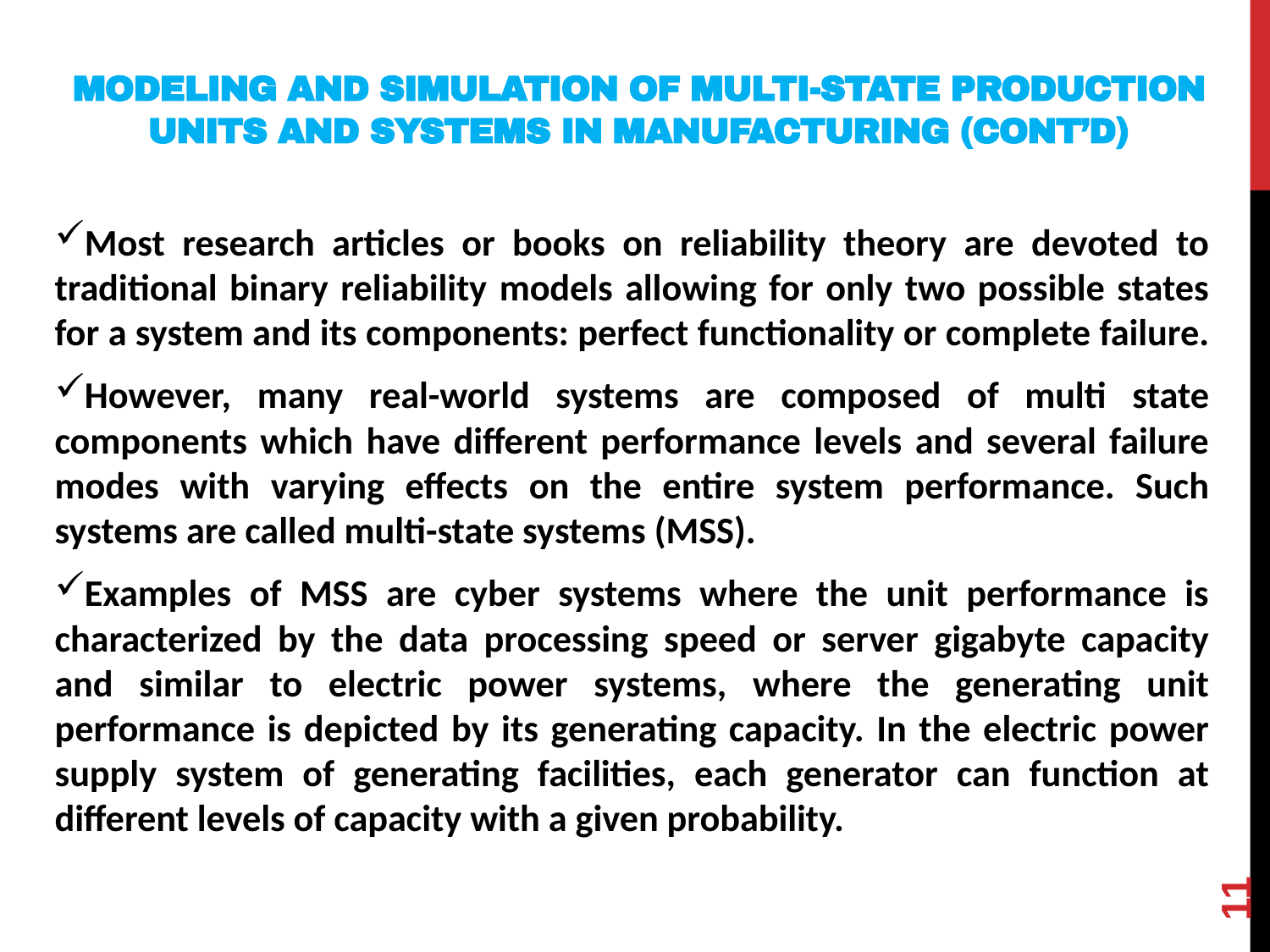

# Modeling and Simulation of Multi-State Production Units and Systems in Manufacturing (cont’d)
Most research articles or books on reliability theory are devoted to traditional binary reliability models allowing for only two possible states for a system and its components: perfect functionality or complete failure.
However, many real-world systems are composed of multi state components which have different performance levels and several failure modes with varying effects on the entire system performance. Such systems are called multi-state systems (MSS).
Examples of MSS are cyber systems where the unit performance is characterized by the data processing speed or server gigabyte capacity and similar to electric power systems, where the generating unit performance is depicted by its generating capacity. In the electric power supply system of generating facilities, each generator can function at different levels of capacity with a given probability.

11